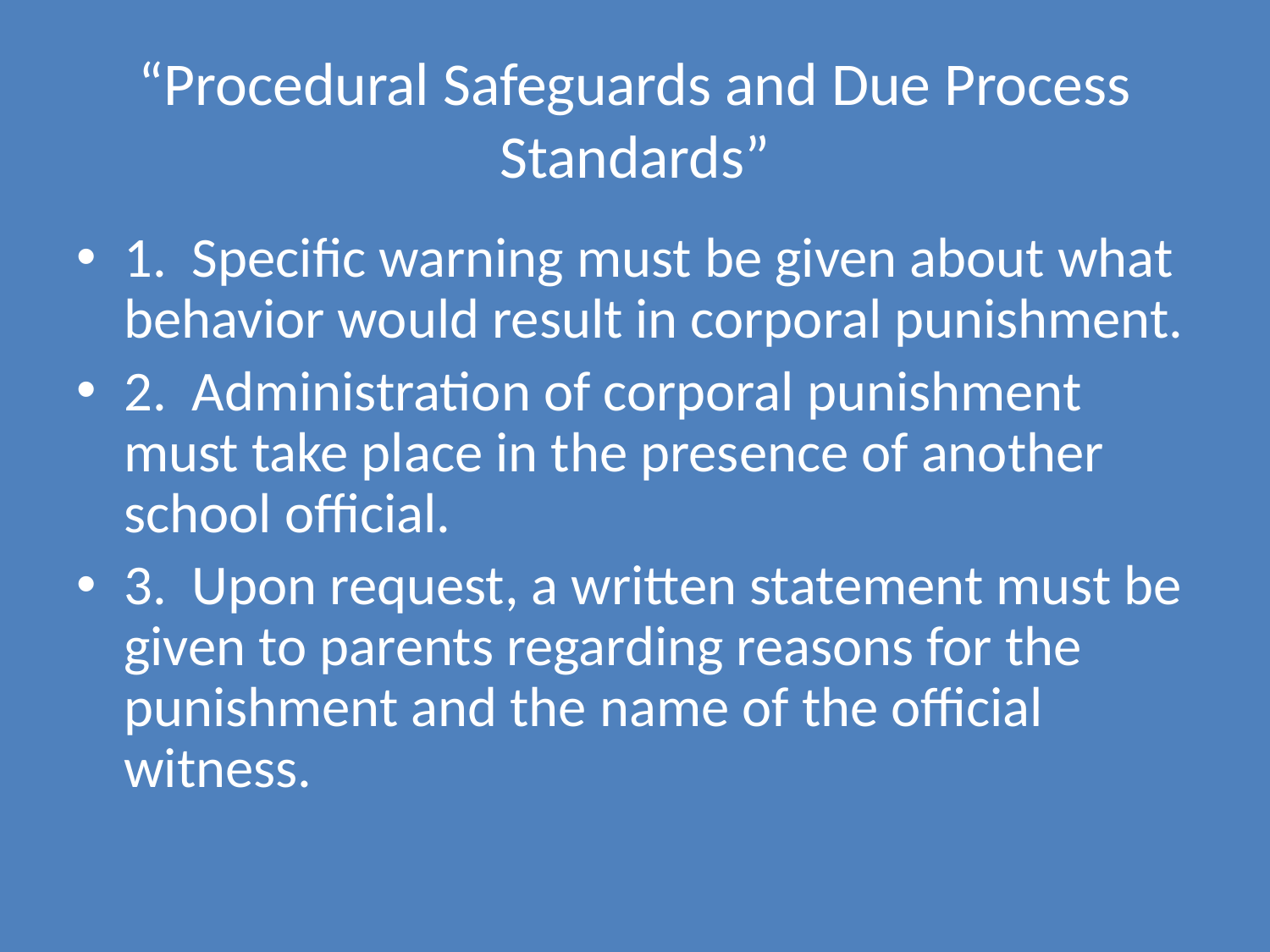

# “Procedural Safeguards and Due Process Standards”
1.  Specific warning must be given about what behavior would result in corporal punishment.
2.  Administration of corporal punishment must take place in the presence of another school official.
3.  Upon request, a written statement must be given to parents regarding reasons for the punishment and the name of the official witness.